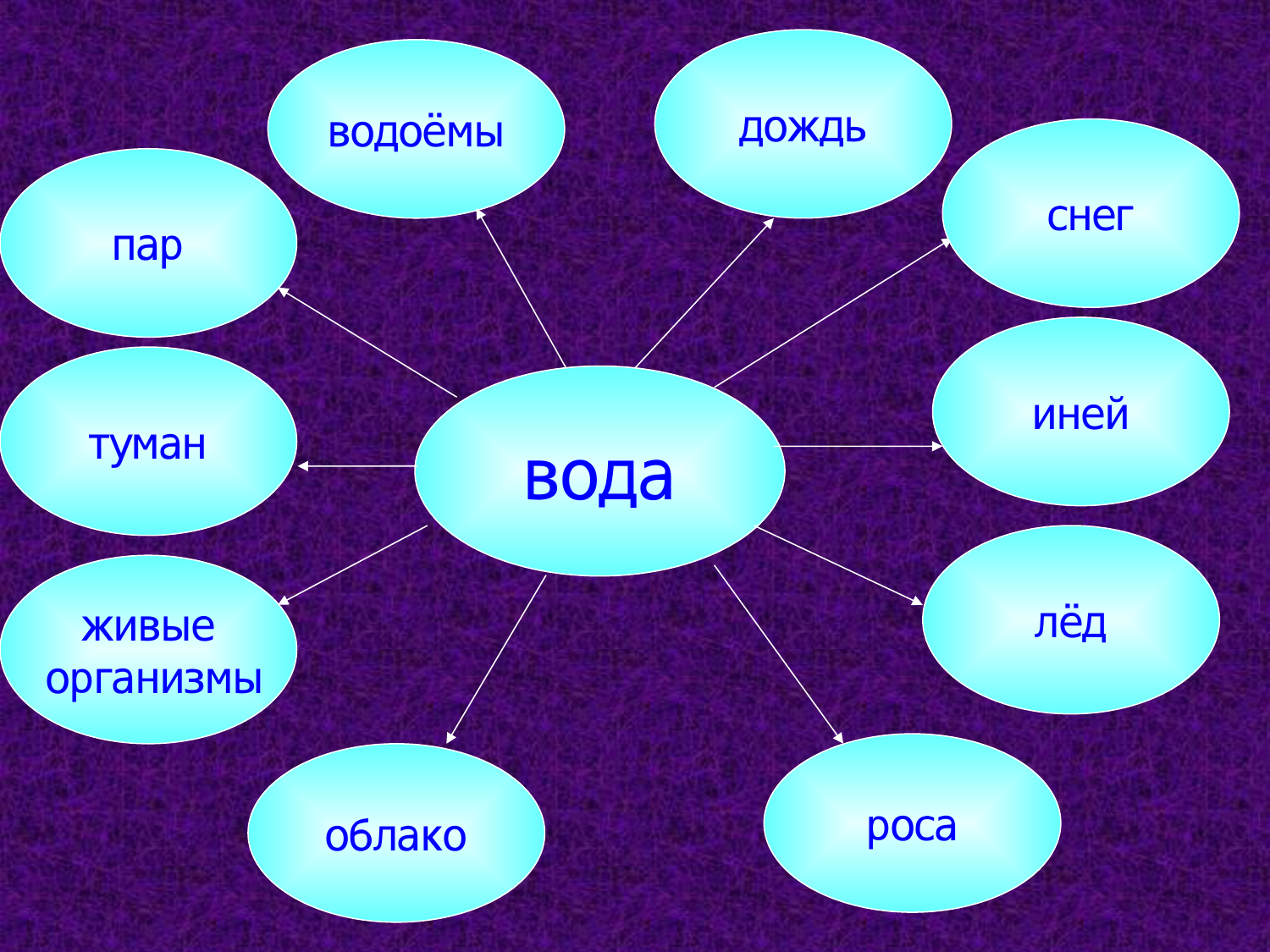

дождь
водоёмы
снег
пар

иней
туман
вода

лёд
живые
 организмы

роса
облако